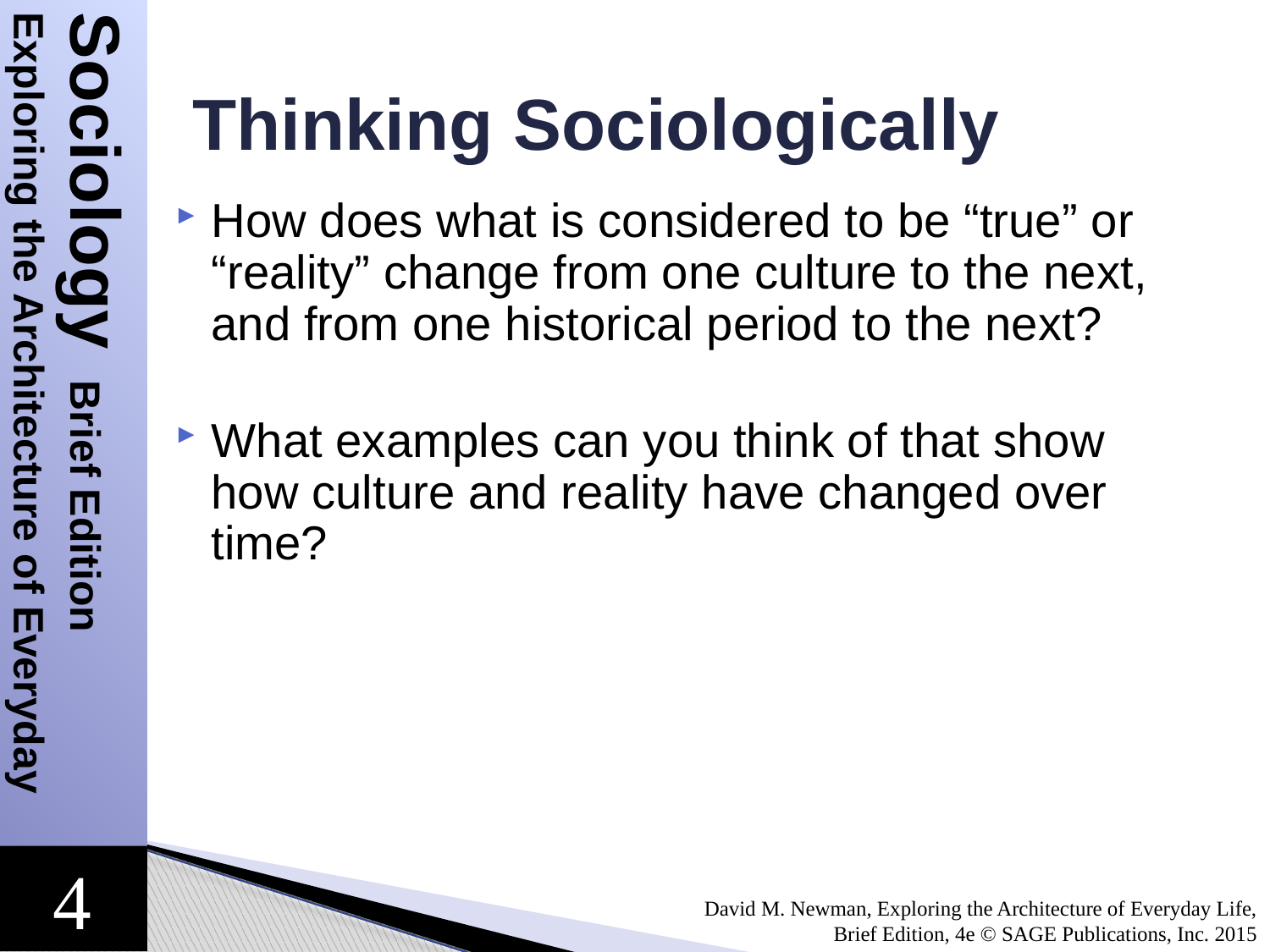

# Thinking Sociologically
How does what is considered to be “true” or “reality” change from one culture to the next, and from one historical period to the next?

What examples can you think of that show how culture and reality have changed over time?

David M. Newman, Exploring the Architecture of Everyday Life, Brief Edition, 4e © SAGE Publications, Inc. 2015